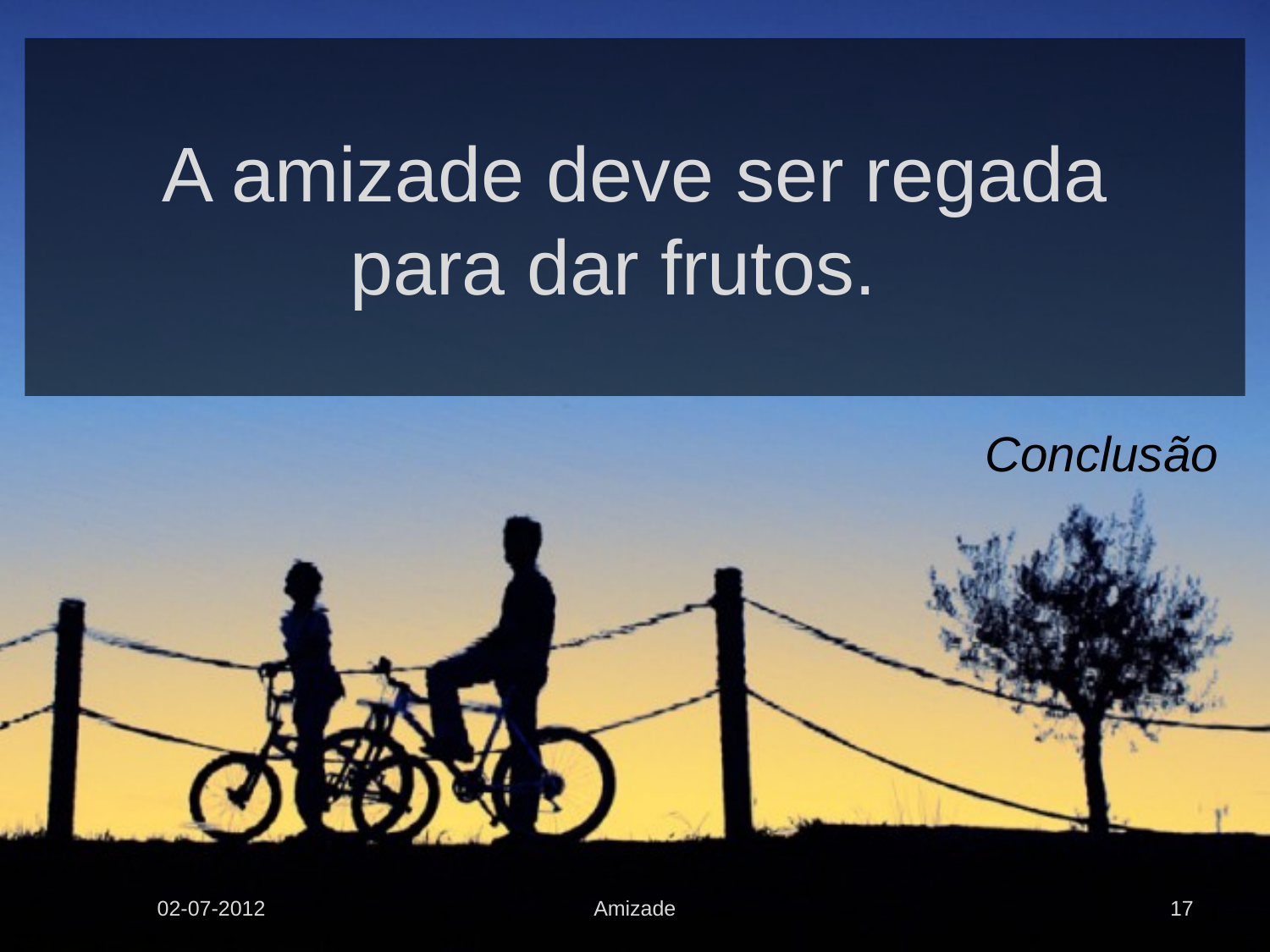

# A amizade deve ser regada para dar frutos.
Conclusão
02-07-2012
Amizade
17